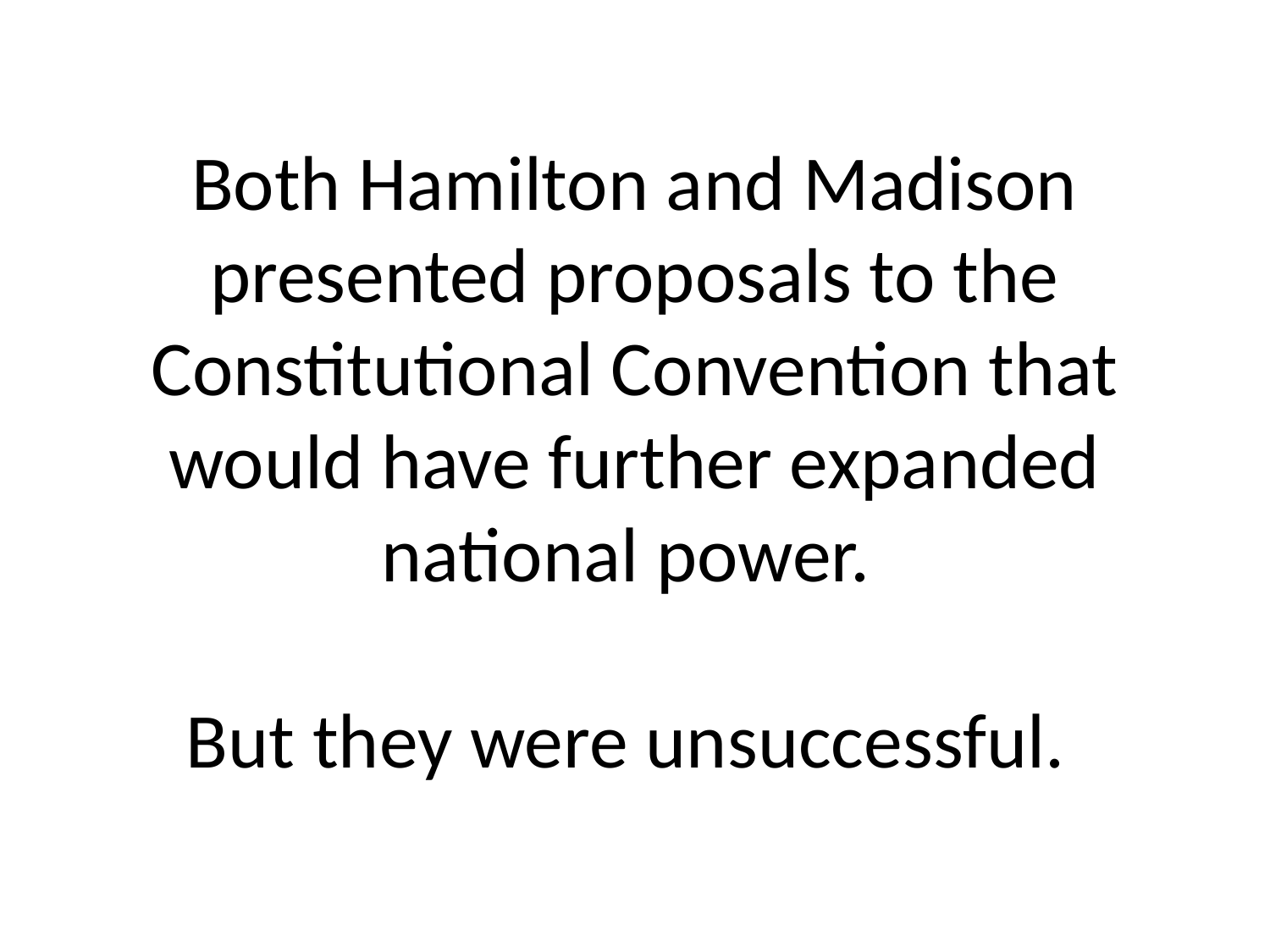

# Both Hamilton and Madison presented proposals to the Constitutional Convention that would have further expanded national power. But they were unsuccessful.